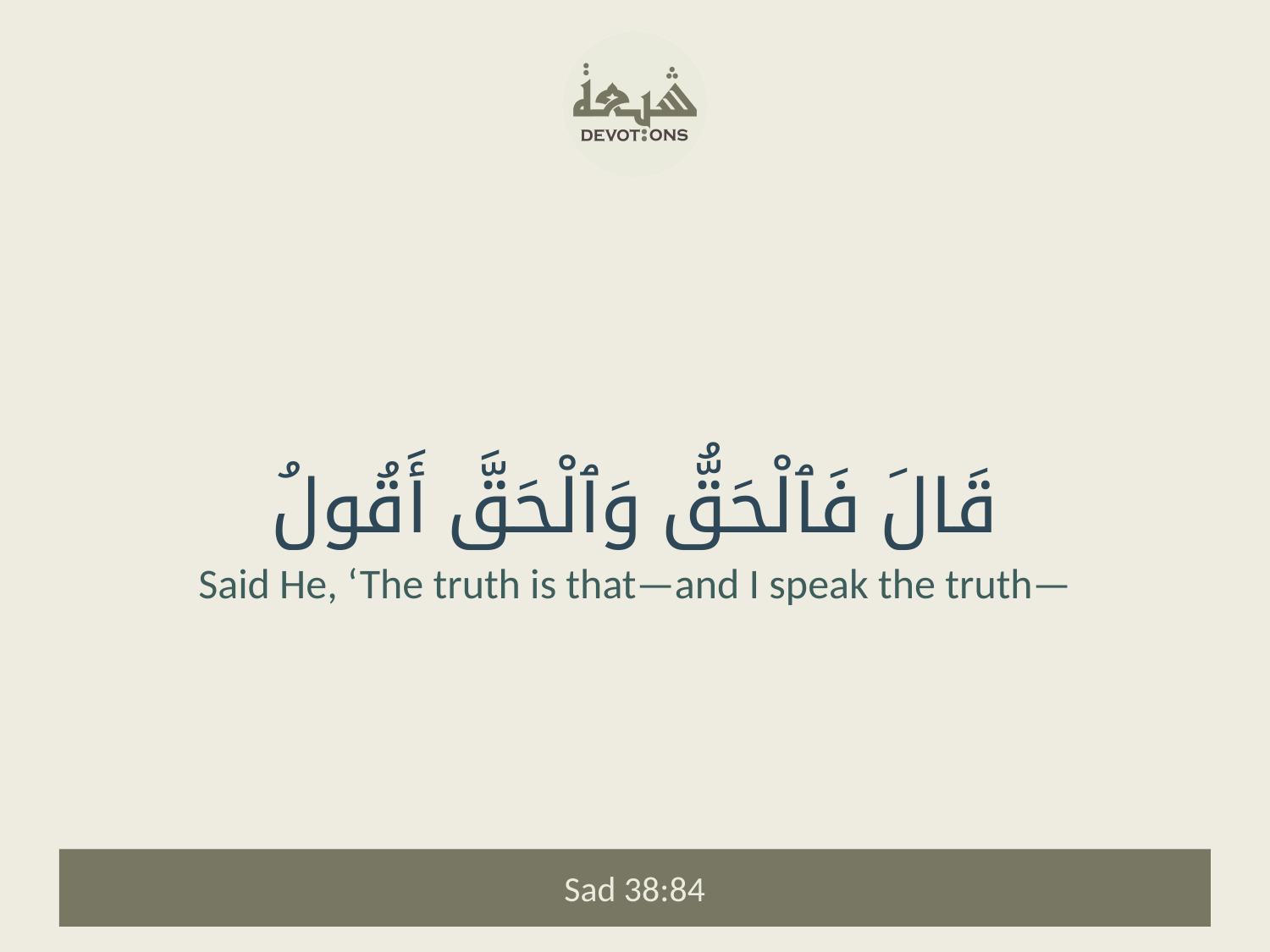

قَالَ فَٱلْحَقُّ وَٱلْحَقَّ أَقُولُ
Said He, ‘The truth is that—and I speak the truth—
Sad 38:84